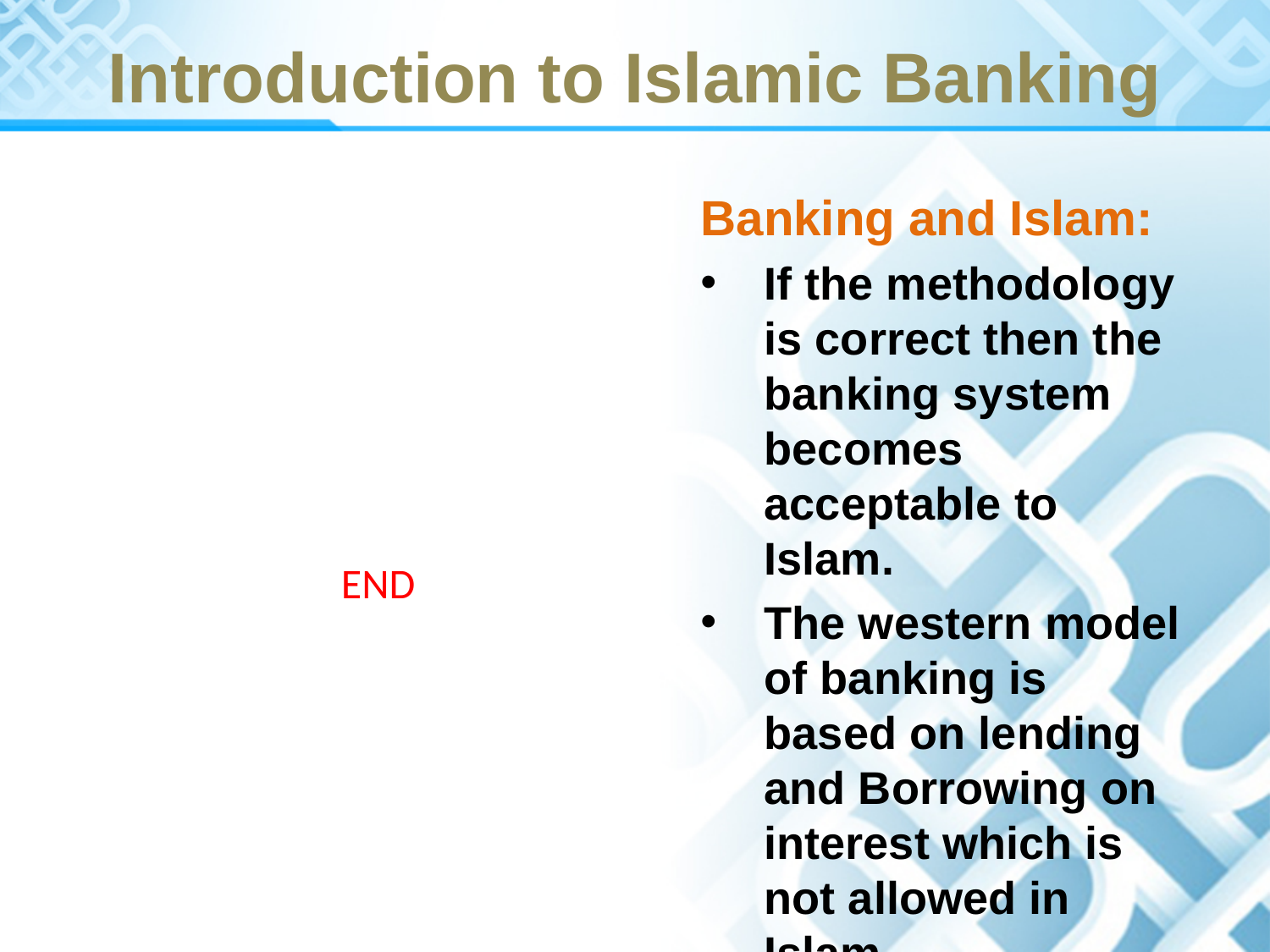

Introduction to Islamic Banking
Banking and Islam:
If the methodology is correct then the banking system becomes acceptable to Islam.
The western model of banking is based on lending and Borrowing on interest which is not allowed in Islam.
END